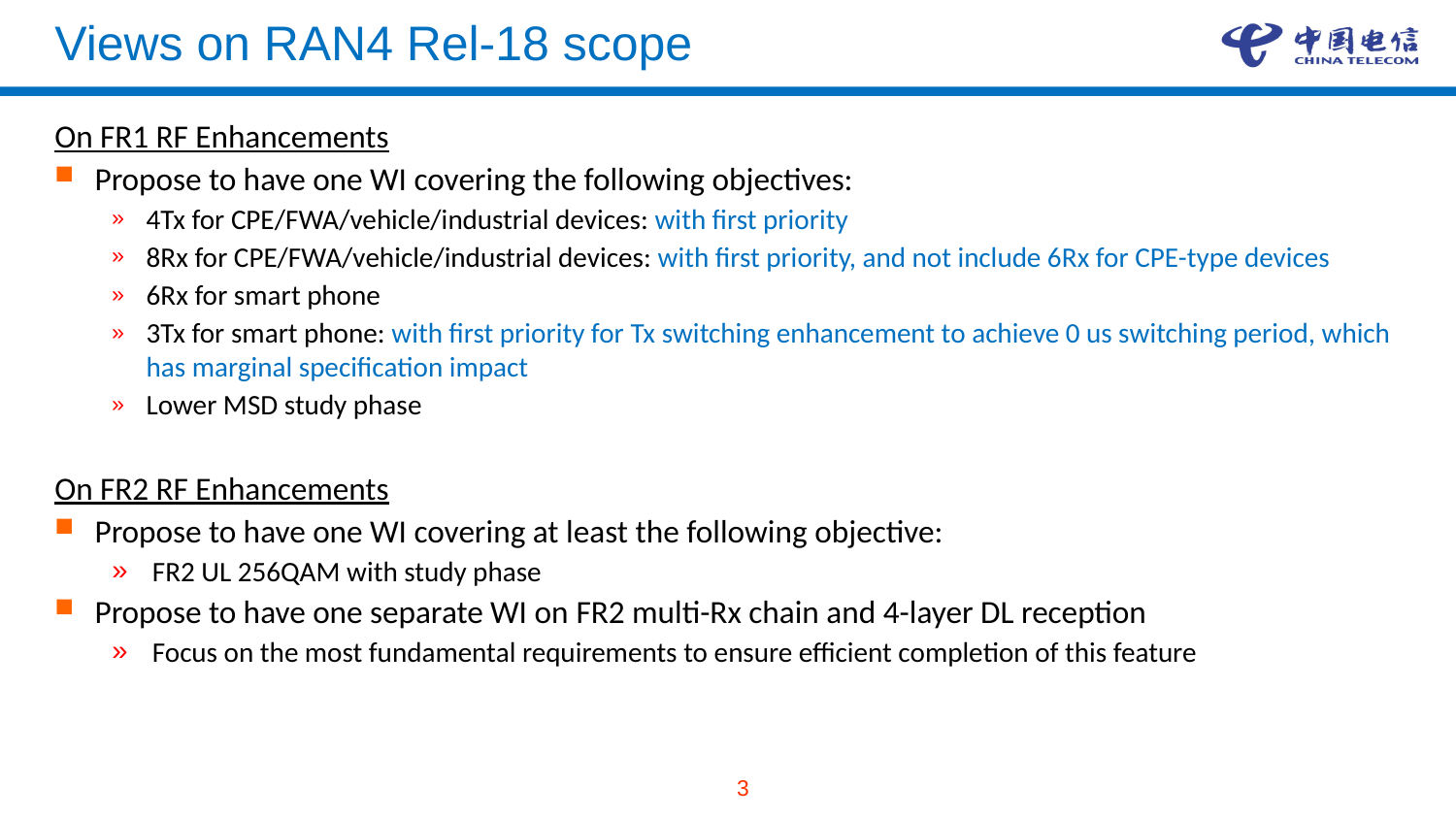

# Views on RAN4 Rel-18 scope
On FR1 RF Enhancements
Propose to have one WI covering the following objectives:
4Tx for CPE/FWA/vehicle/industrial devices: with first priority
8Rx for CPE/FWA/vehicle/industrial devices: with first priority, and not include 6Rx for CPE-type devices
6Rx for smart phone
3Tx for smart phone: with first priority for Tx switching enhancement to achieve 0 us switching period, which has marginal specification impact
Lower MSD study phase

On FR2 RF Enhancements
Propose to have one WI covering at least the following objective:
FR2 UL 256QAM with study phase
Propose to have one separate WI on FR2 multi-Rx chain and 4-layer DL reception
Focus on the most fundamental requirements to ensure efficient completion of this feature

3